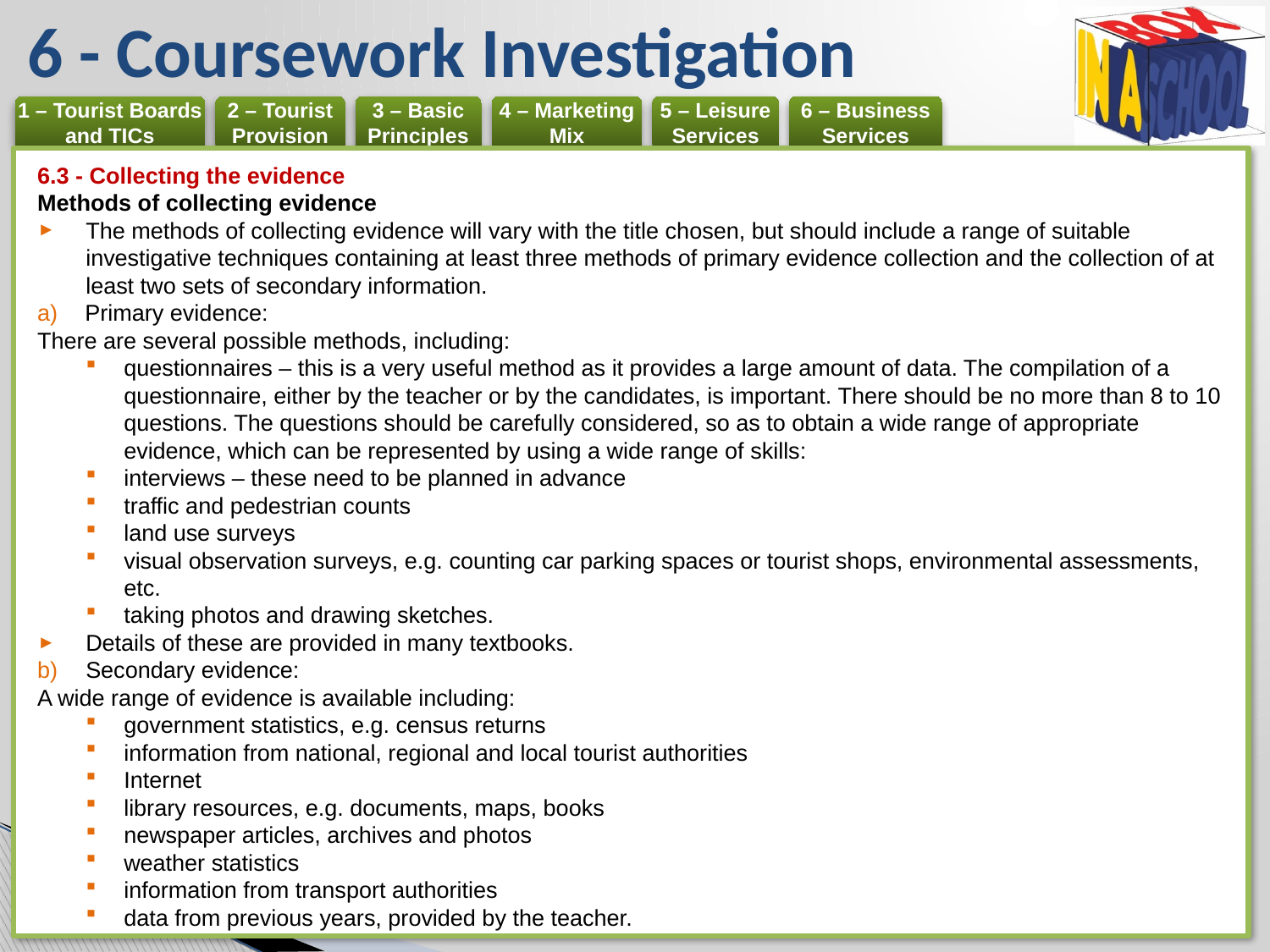

# 6 - Coursework Investigation
6.3 - Collecting the evidence
Methods of collecting evidence
The methods of collecting evidence will vary with the title chosen, but should include a range of suitable investigative techniques containing at least three methods of primary evidence collection and the collection of at least two sets of secondary information.
Primary evidence:
There are several possible methods, including:
questionnaires – this is a very useful method as it provides a large amount of data. The compilation of a questionnaire, either by the teacher or by the candidates, is important. There should be no more than 8 to 10 questions. The questions should be carefully considered, so as to obtain a wide range of appropriate evidence, which can be represented by using a wide range of skills:
interviews – these need to be planned in advance
traffic and pedestrian counts
land use surveys
visual observation surveys, e.g. counting car parking spaces or tourist shops, environmental assessments, etc.
taking photos and drawing sketches.
Details of these are provided in many textbooks.
Secondary evidence:
A wide range of evidence is available including:
government statistics, e.g. census returns
information from national, regional and local tourist authorities
Internet
library resources, e.g. documents, maps, books
newspaper articles, archives and photos
weather statistics
information from transport authorities
data from previous years, provided by the teacher.